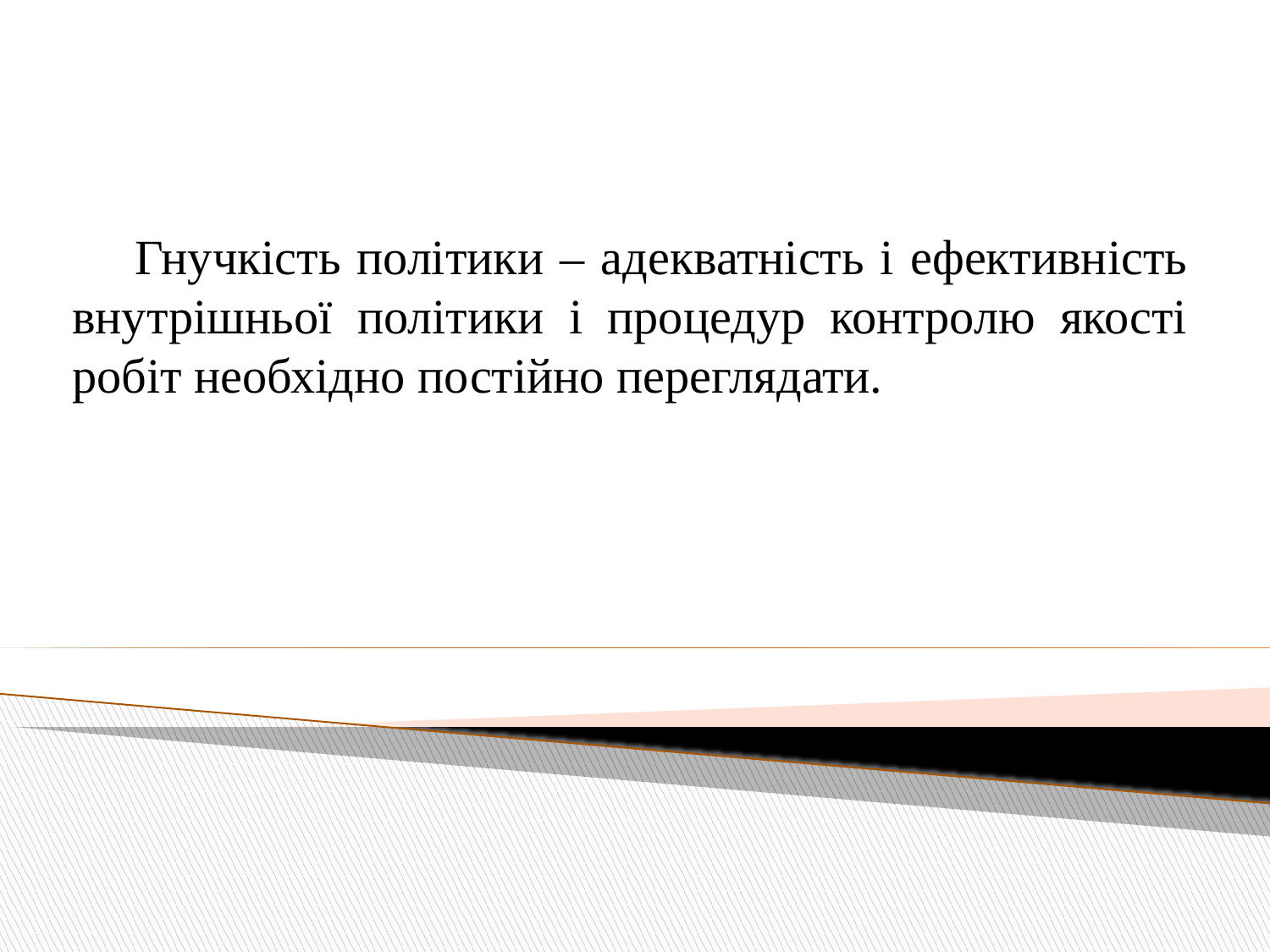

Гнучкість політики – адекватність і ефективність внутрішньої політики і процедур контролю якості робіт необхідно постійно переглядати.